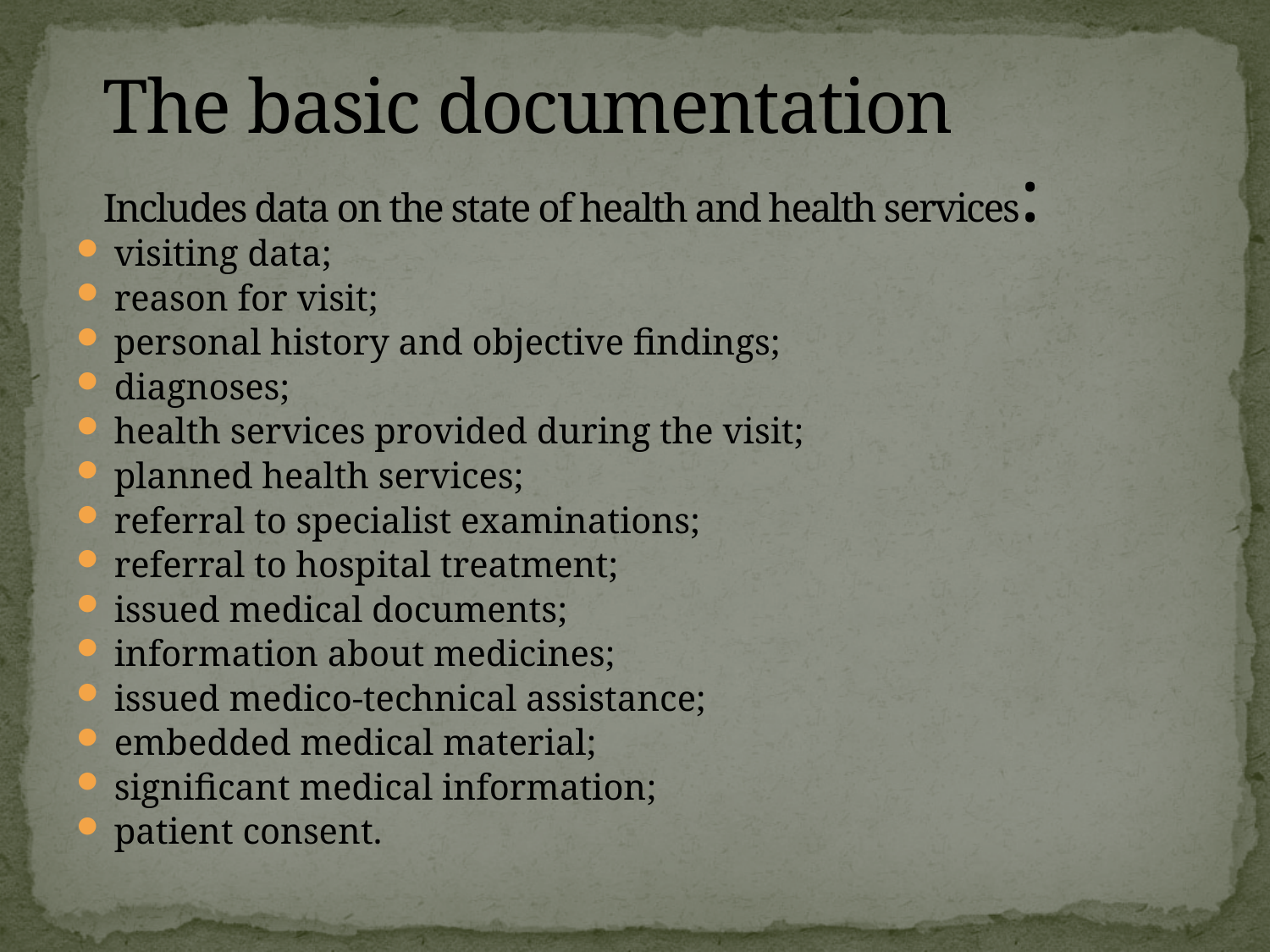

# The basic documentation Includes data on the state of health and health services:

visiting data;
reason for visit;
personal history and objective findings;
diagnoses;
health services provided during the visit;
planned health services;
referral to specialist examinations;
referral to hospital treatment;
issued medical documents;
information about medicines;
issued medico-technical assistance;
embedded medical material;
significant medical information;
patient consent.